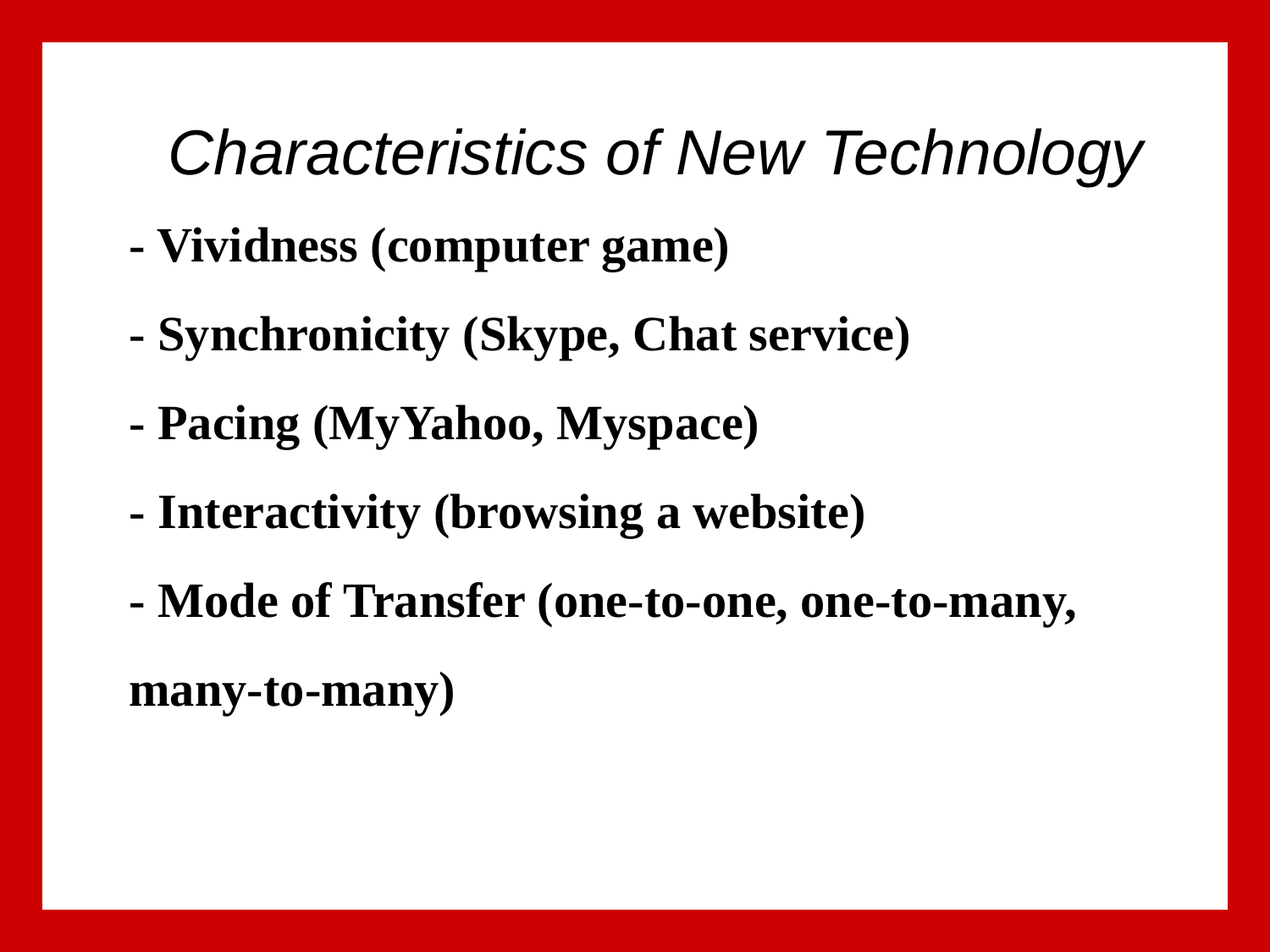

Characteristics of New Technology

# - Vividness (computer game) - Synchronicity (Skype, Chat service) - Pacing (MyYahoo, Myspace) - Interactivity (browsing a website) - Mode of Transfer (one-to-one, one-to-many, many-to-many)